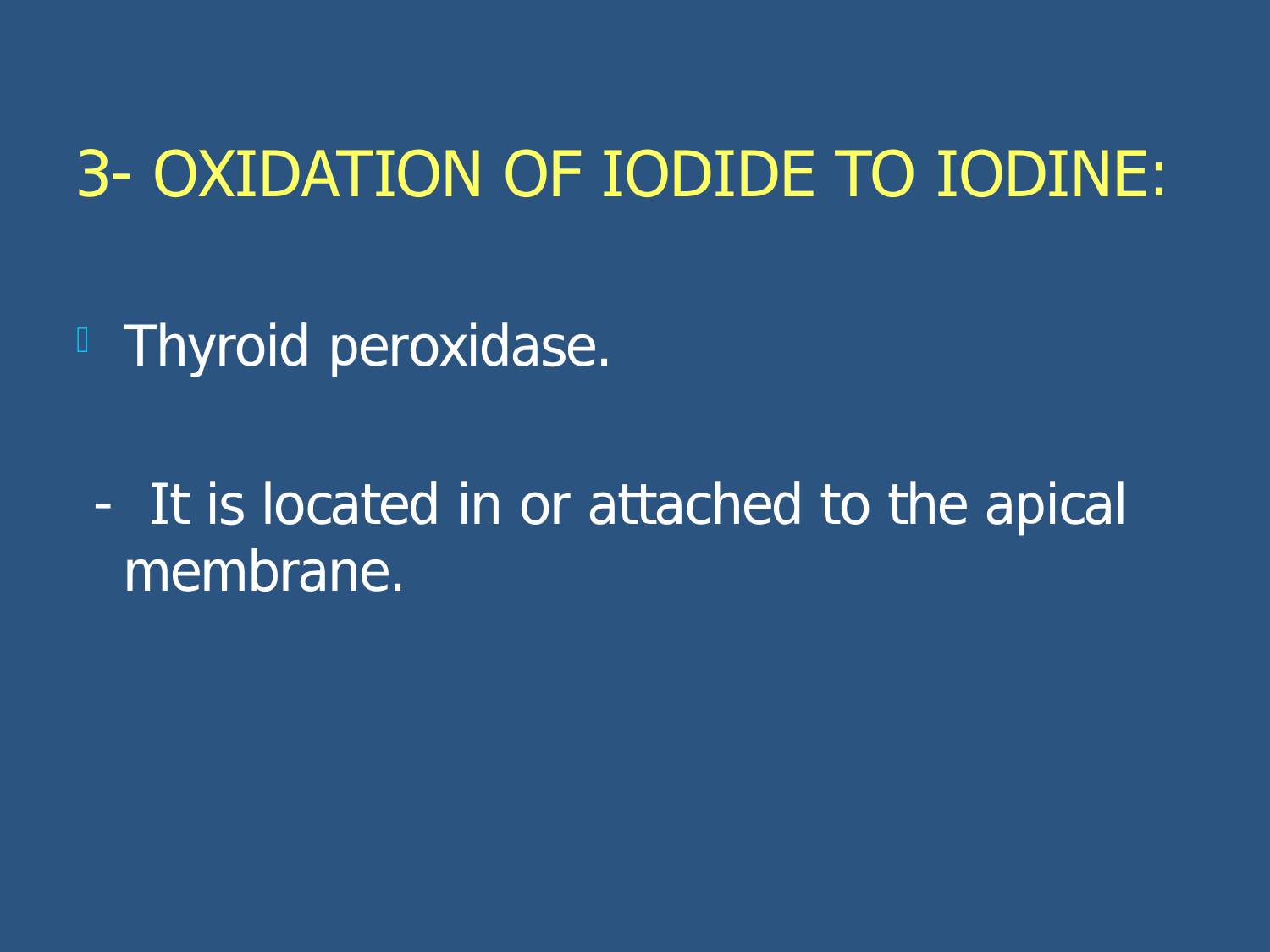

3- OXIDATION OF IODIDE TO IODINE:

Thyroid peroxidase.

 -  It is located in or attached to the apical membrane.